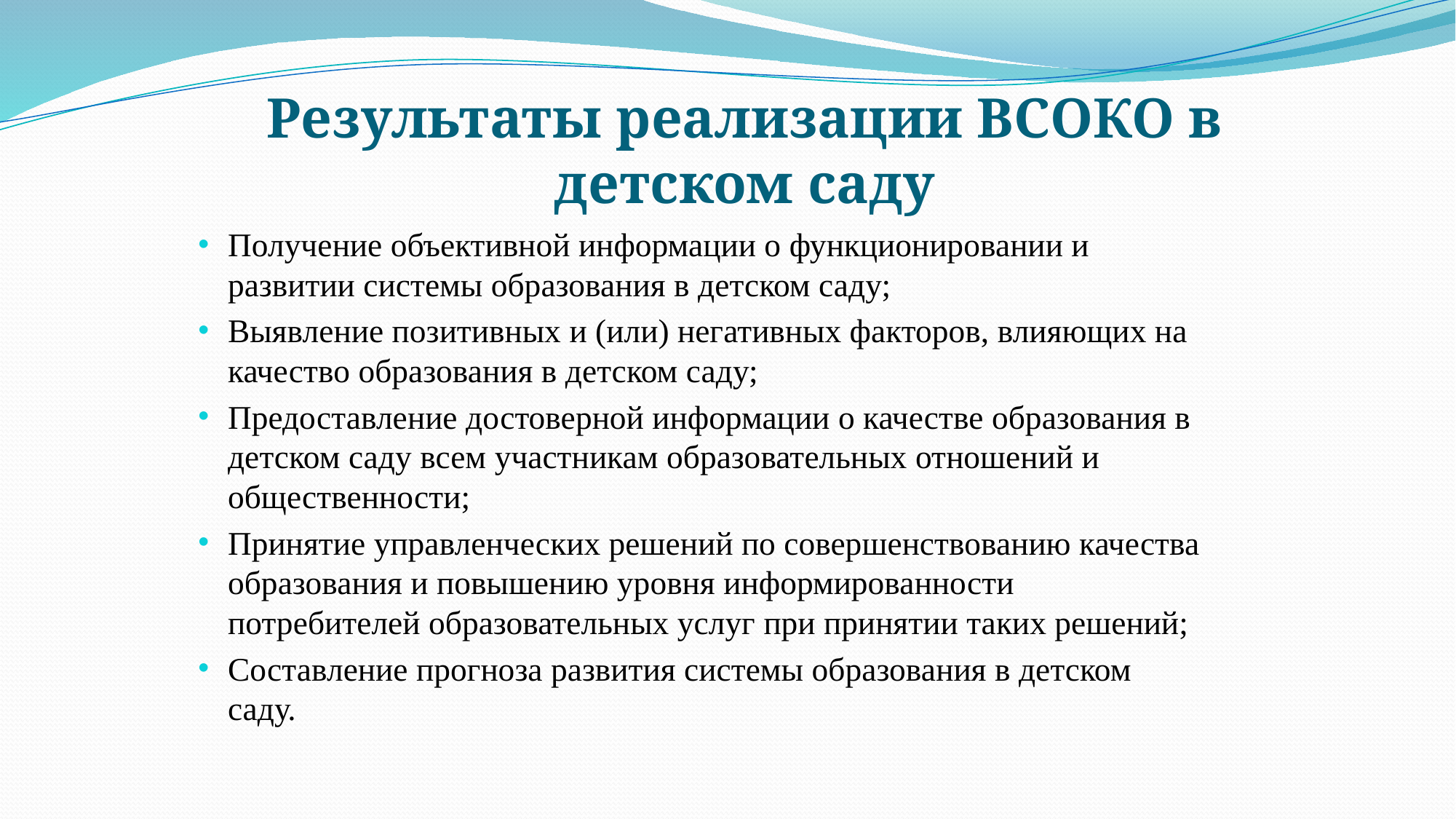

# Результаты реализации ВСОКО в детском саду
Получение объективной информации о функционировании и развитии системы образования в детском саду;
Выявление позитивных и (или) негативных факторов, влияющих на качество образования в детском саду;
Предоставление достоверной информации о качестве образования в детском саду всем участникам образовательных отношений и общественности;
Принятие управленческих решений по совершенствованию качества образования и повышению уровня информированности потребителей образовательных услуг при принятии таких решений;
Составление прогноза развития системы образования в детском саду.